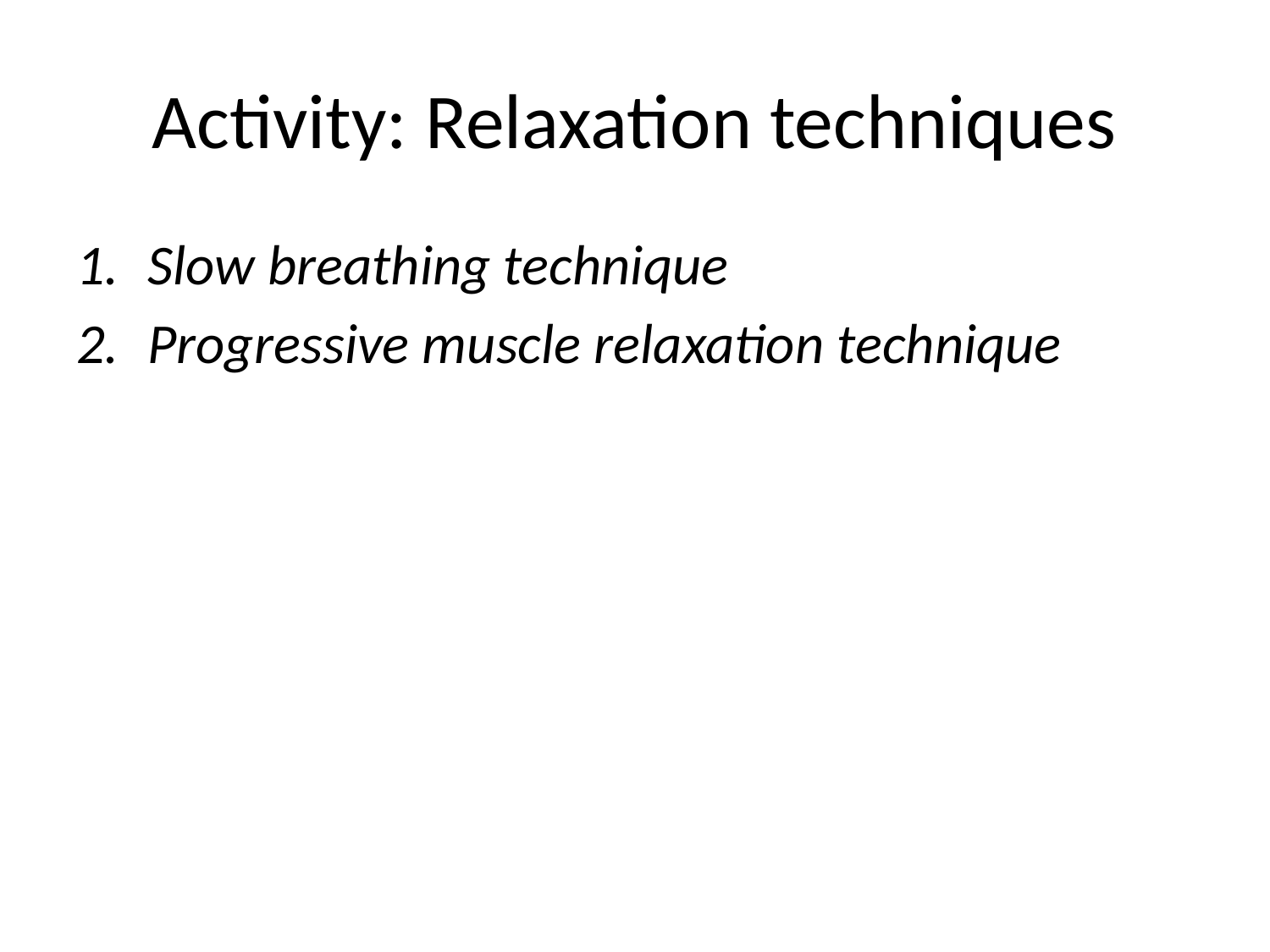

# Activity: Relaxation techniques
Slow breathing technique
Progressive muscle relaxation technique